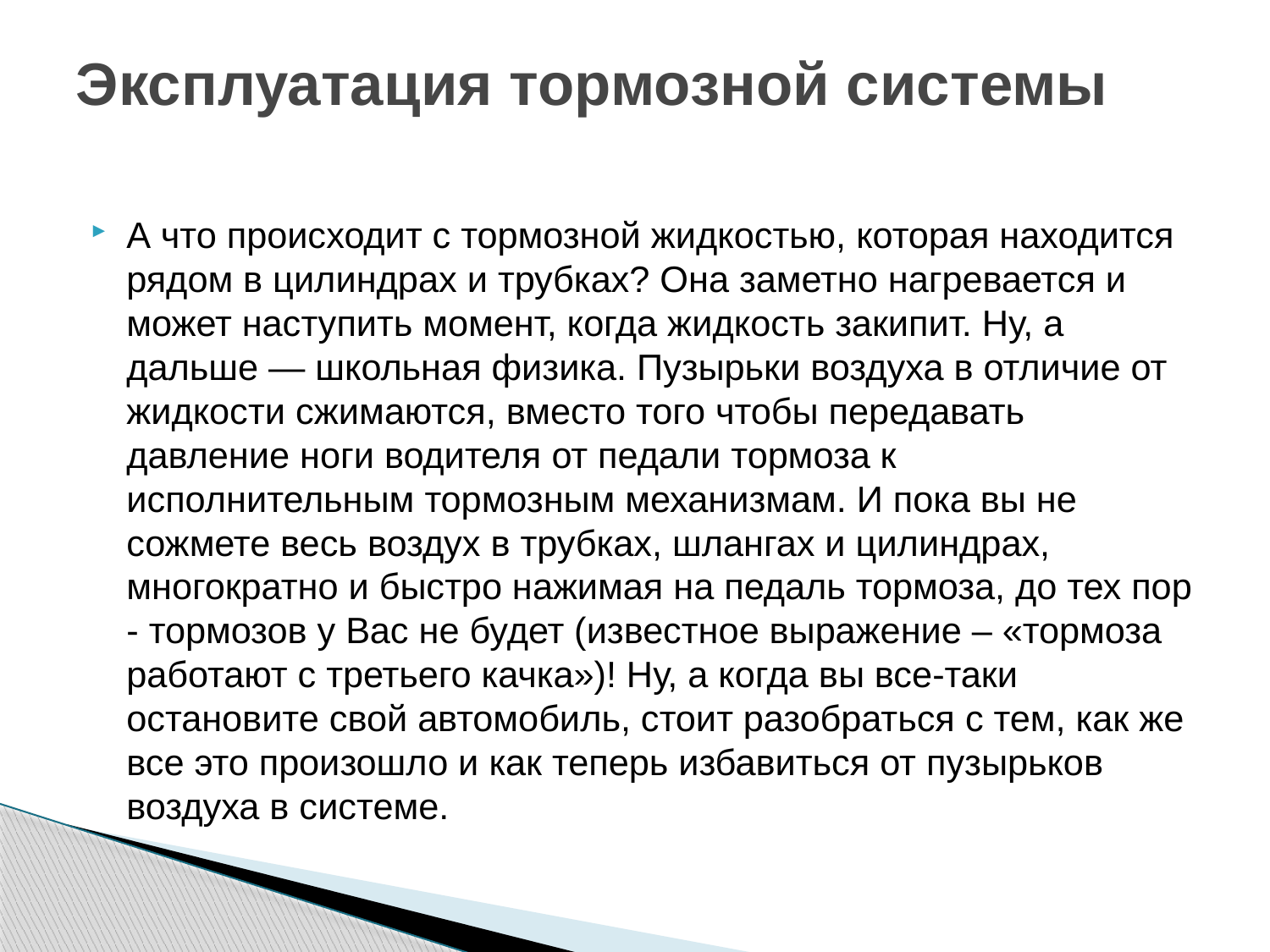

# Эксплуатация тормозной системы
А что происходит с тормозной жидкостью, которая находится рядом в цилиндрах и трубках? Она заметно нагревается и может наступить момент, когда жидкость закипит. Ну, а дальше — школьная физика. Пузырьки воздуха в отличие от жидкости сжимаются, вместо того чтобы передавать давление ноги водителя от педали тормоза к исполнительным тормозным механизмам. И пока вы не сожмете весь воздух в трубках, шлангах и цилиндрах, многократно и быстро нажимая на педаль тормоза, до тех пор - тормозов у Вас не будет (известное выражение – «тормоза работают с третьего качка»)! Ну, а когда вы все-таки остановите свой автомобиль, стоит разобраться с тем, как же все это произошло и как теперь избавиться от пузырьков воздуха в системе.